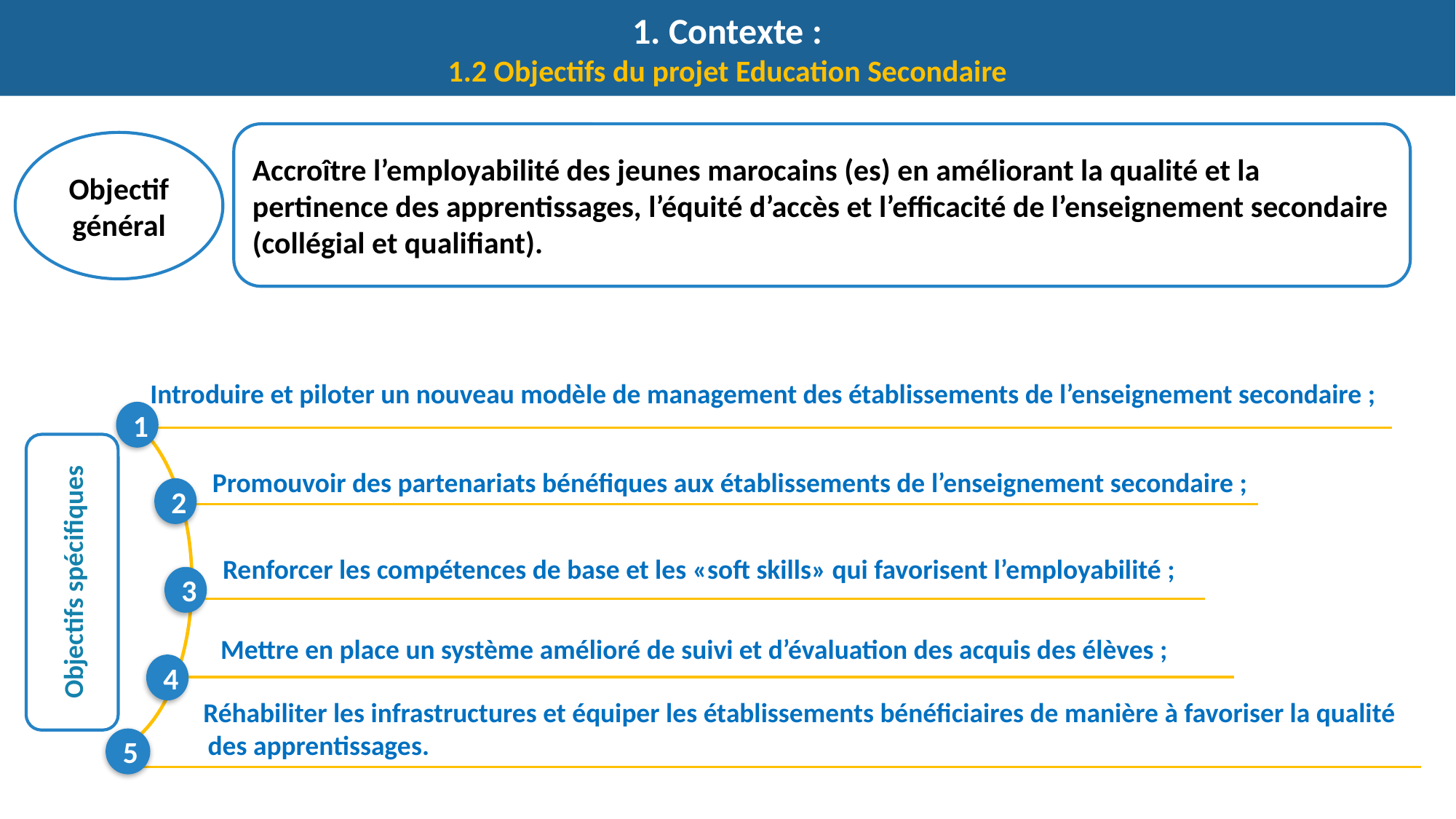

1. Contexte :
1.2 Objectifs du projet Education Secondaire
Accroître l’employabilité des jeunes marocains (es) en améliorant la qualité et la pertinence des apprentissages, l’équité d’accès et l’efficacité de l’enseignement secondaire (collégial et qualifiant).
Objectif général
Introduire et piloter un nouveau modèle de management des établissements de l’enseignement secondaire ;
1

Objectifs spécifiques
Promouvoir des partenariats bénéfiques aux établissements de l’enseignement secondaire ;
2
Renforcer les compétences de base et les «soft skills» qui favorisent l’employabilité ;
3
Mettre en place un système amélioré de suivi et d’évaluation des acquis des élèves ;
4
Réhabiliter les infrastructures et équiper les établissements bénéficiaires de manière à favoriser la qualité des apprentissages.
5